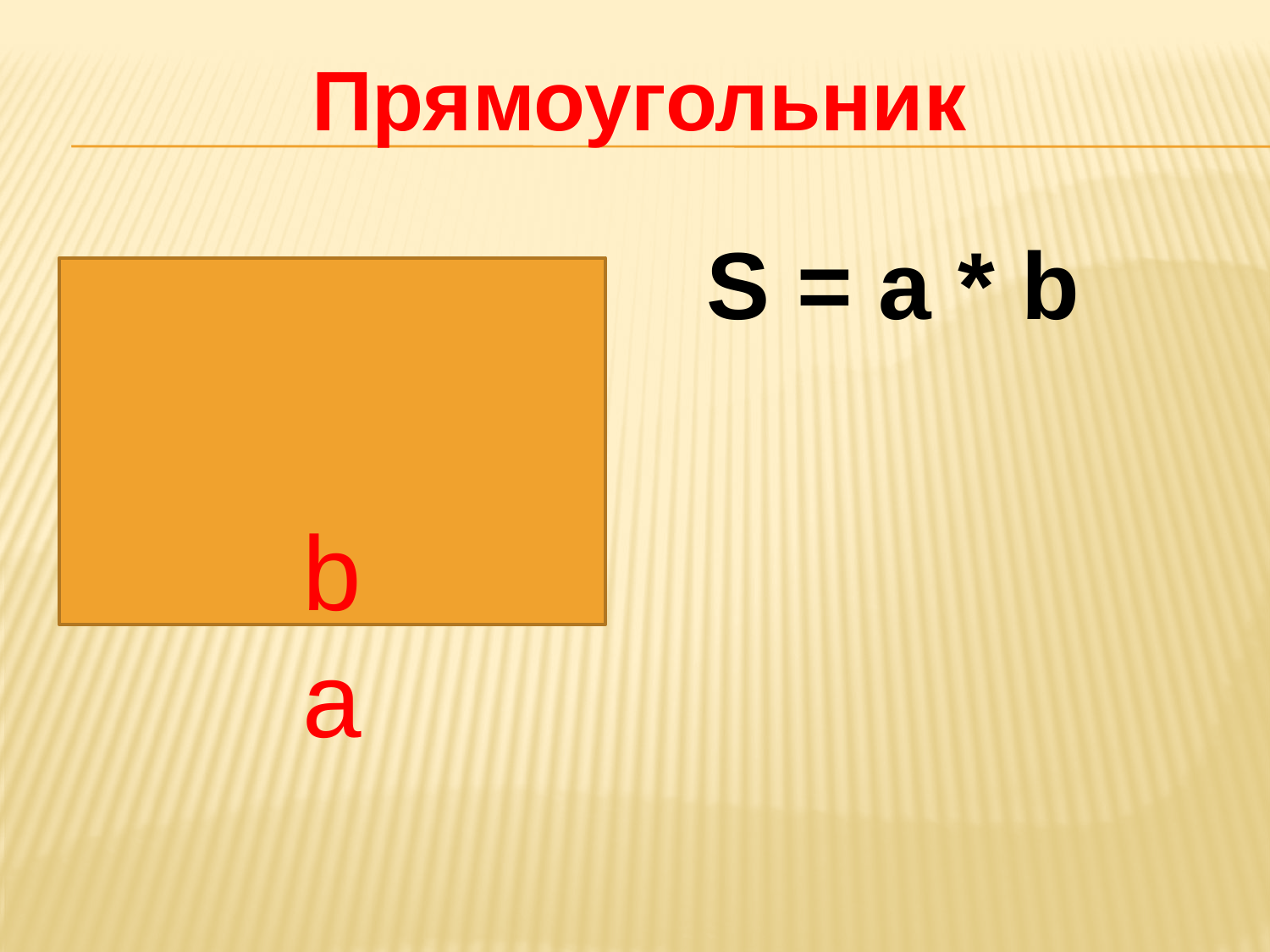

Прямоугольник

S = a * b

                b
a